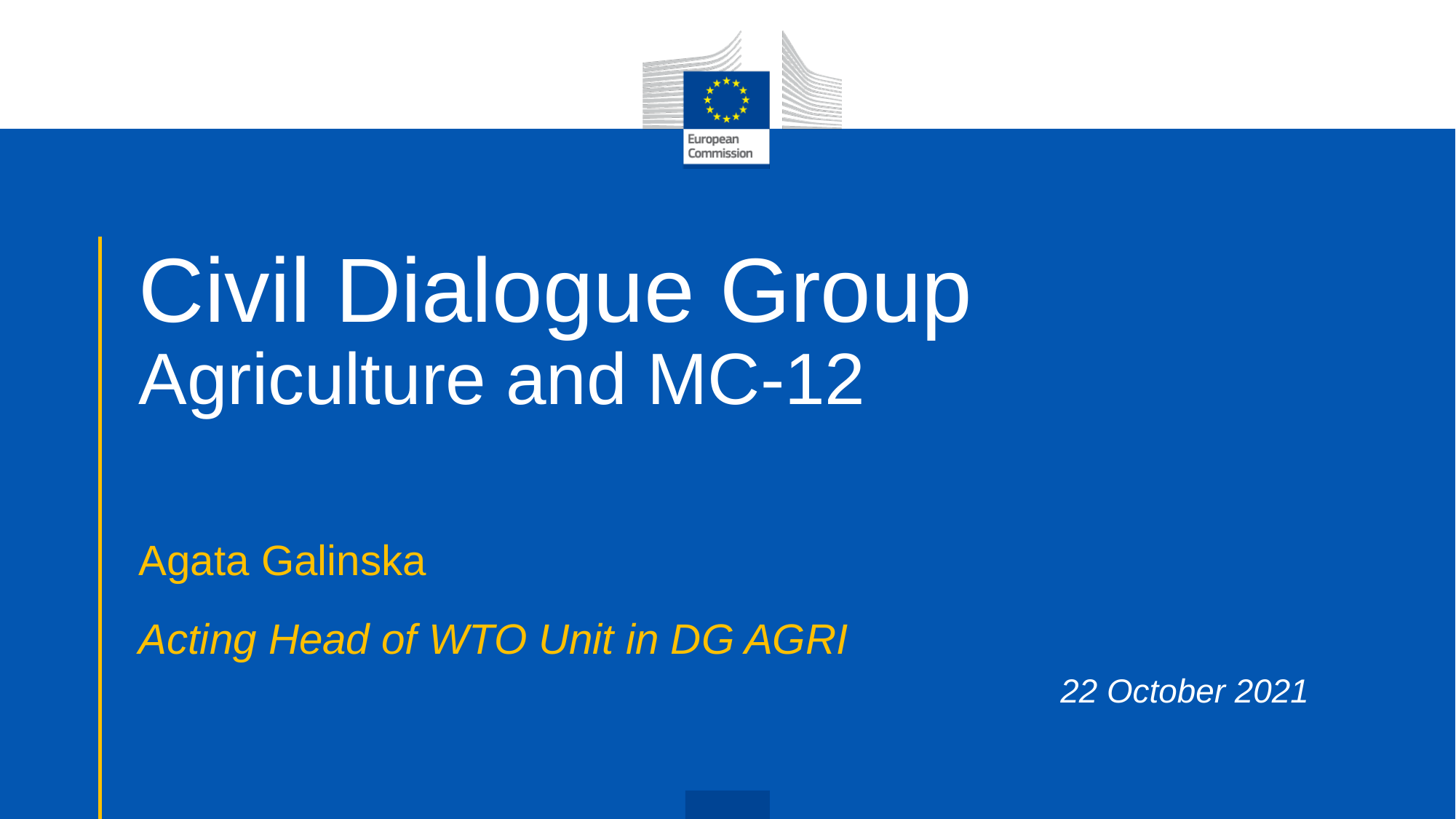

# Civil Dialogue Group Agriculture and MC-12
Agata Galinska
Acting Head of WTO Unit in DG AGRI
22 October 2021